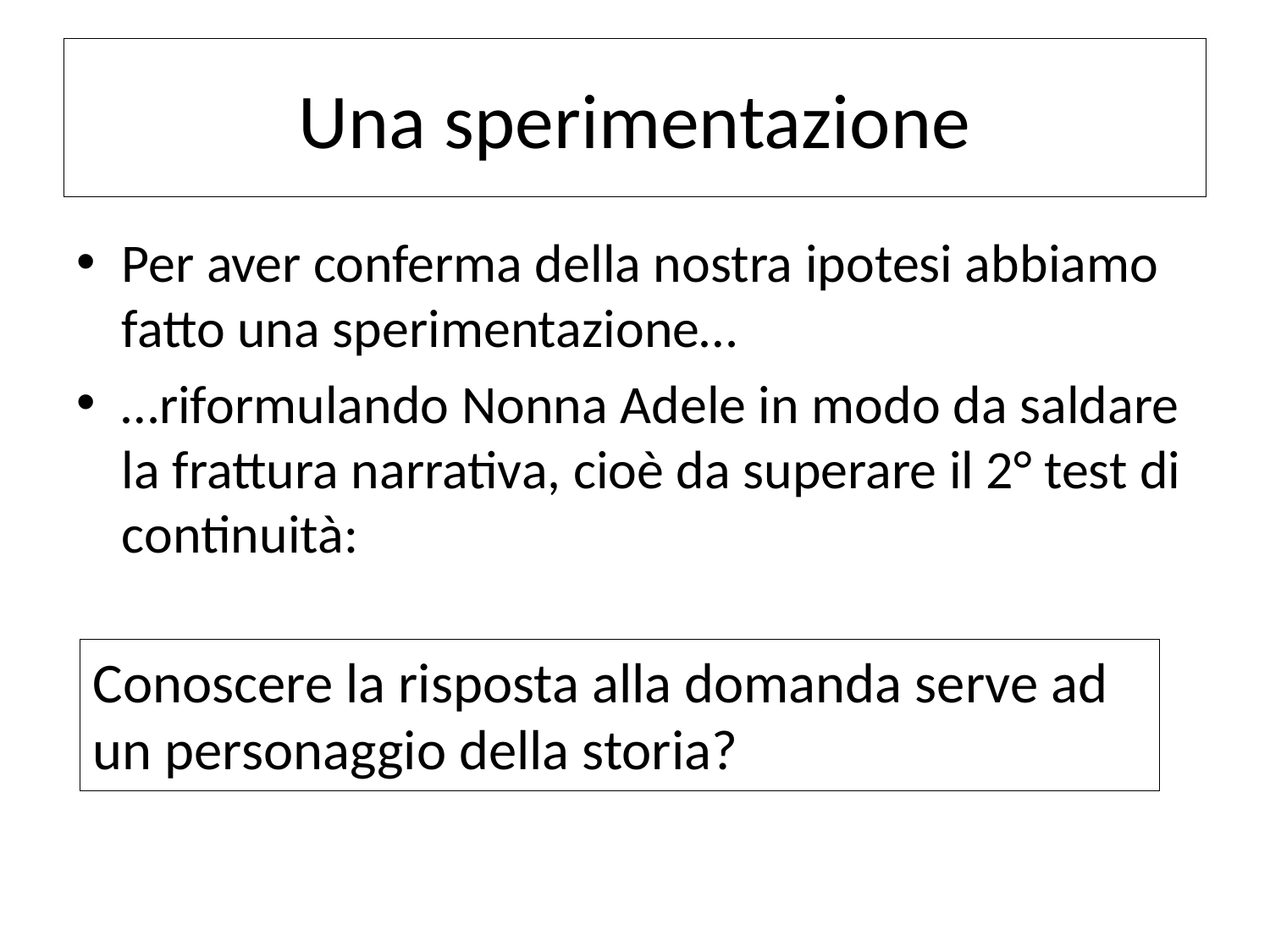

# Una sperimentazione
Per aver conferma della nostra ipotesi abbiamo fatto una sperimentazione…
…riformulando Nonna Adele in modo da saldare la frattura narrativa, cioè da superare il 2° test di continuità:
Conoscere la risposta alla domanda serve ad un personaggio della storia?